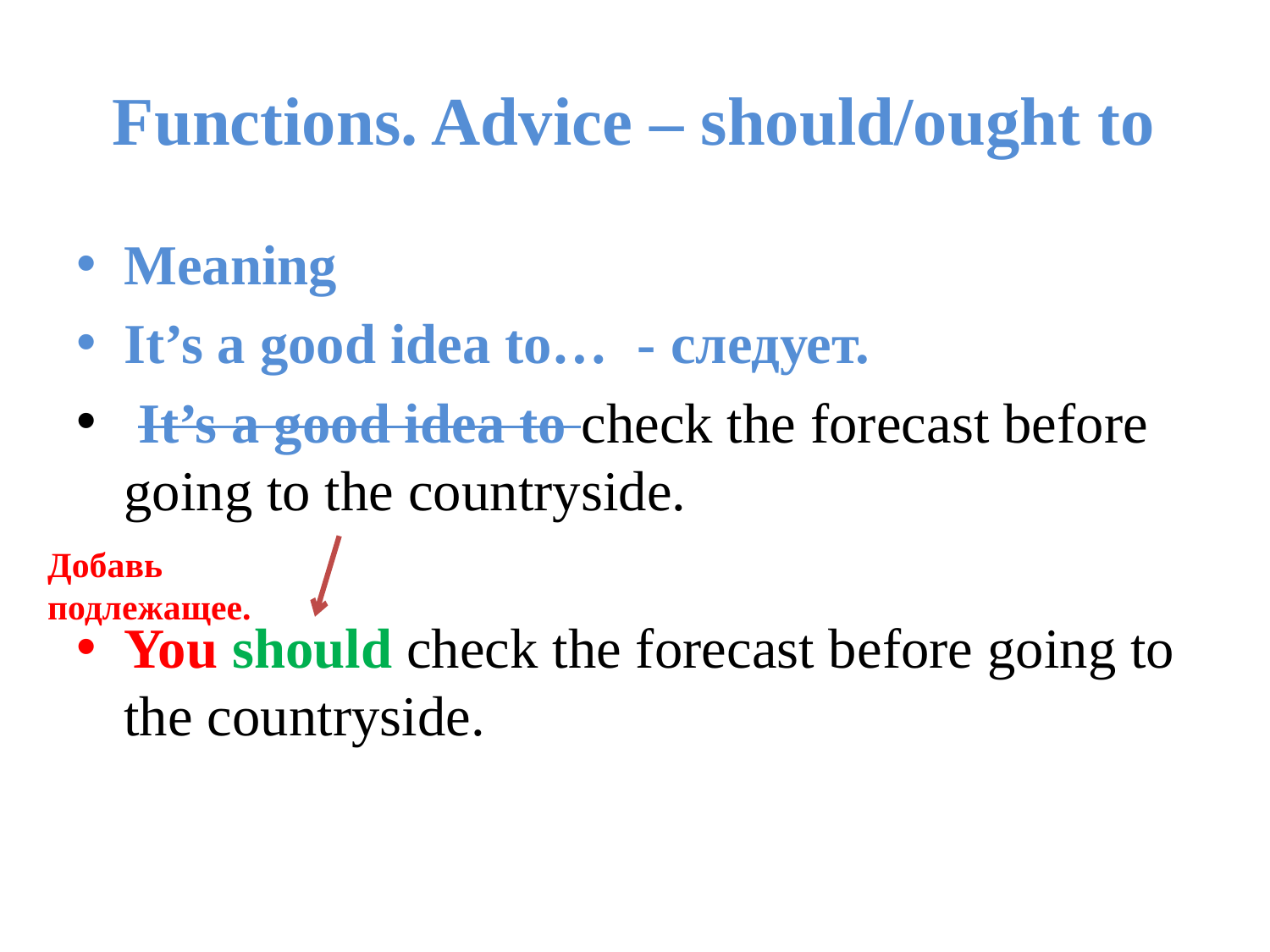

# Functions. Advice – should/ought to
Meaning
It’s a good idea to…  - следует.
 It’s a good idea to check the forecast before going to the countryside.

You should check the forecast before going to the countryside.
Добавь подлежащее.